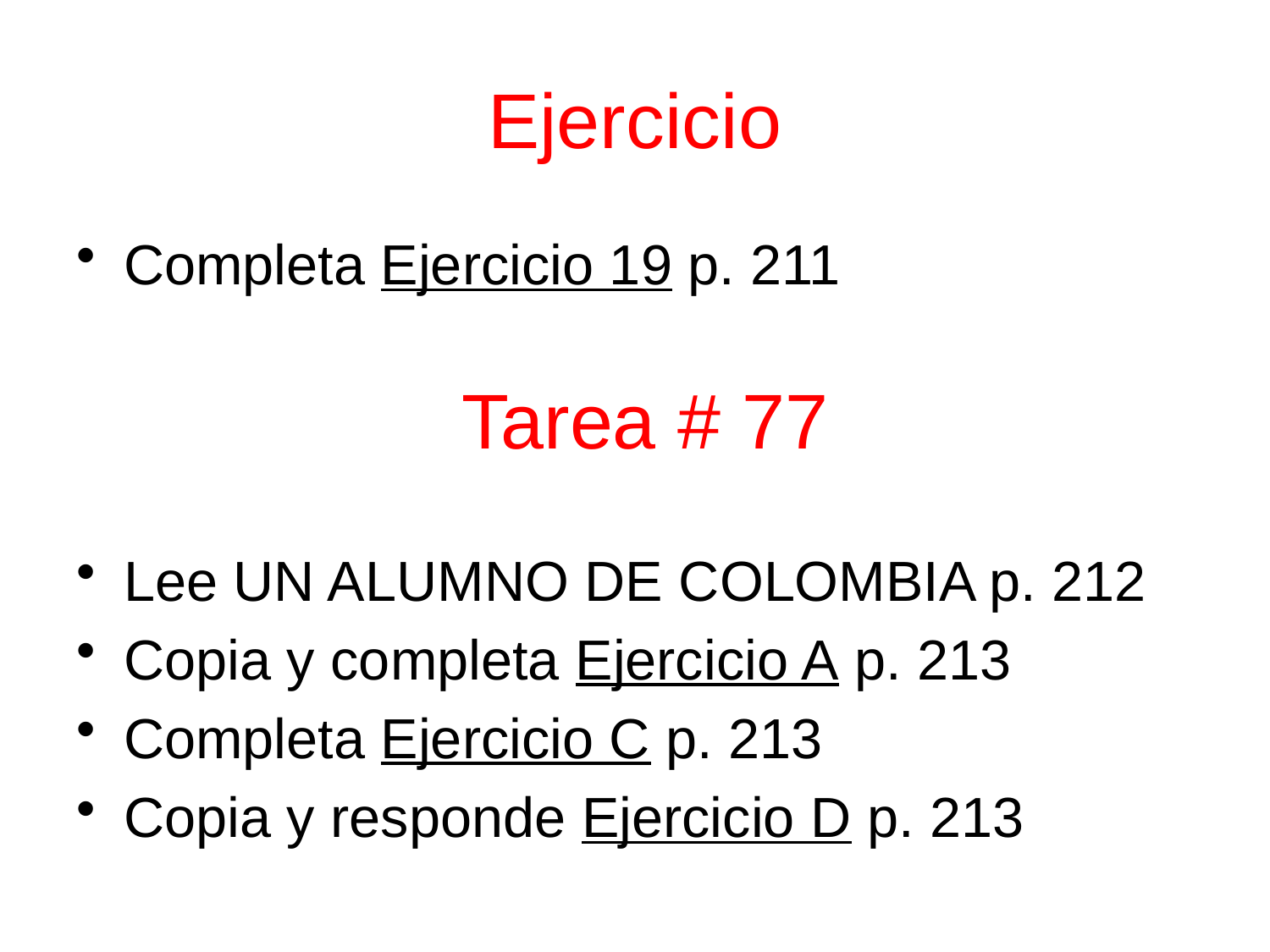

# Ejercicio
Completa Ejercicio 19 p. 211

Lee UN ALUMNO DE COLOMBIA p. 212
Copia y completa Ejercicio A p. 213
Completa Ejercicio C p. 213
Copia y responde Ejercicio D p. 213
Tarea # 77